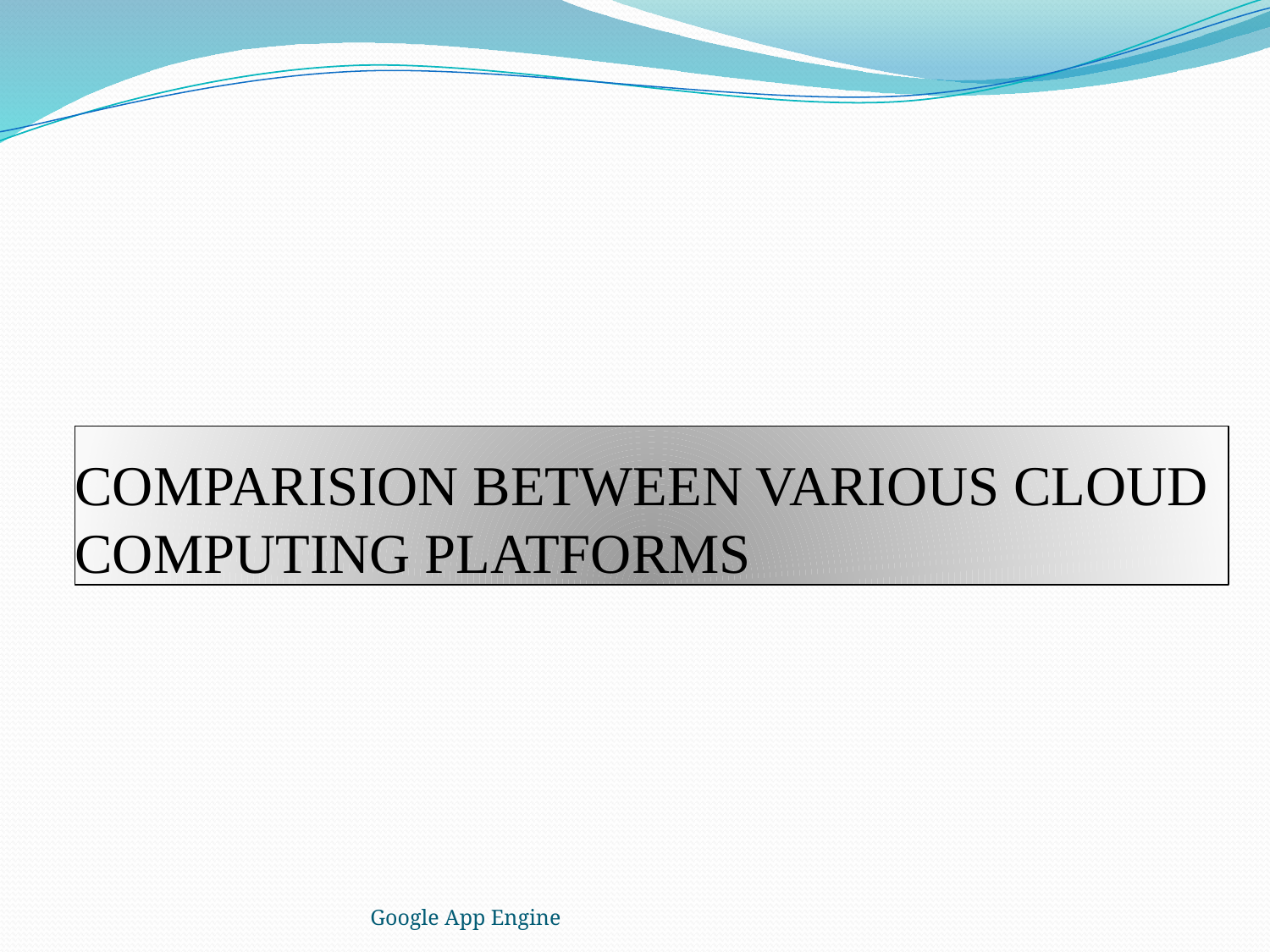

# COMPARISION BETWEEN VARIOUS CLOUD COMPUTING PLATFORMS
Google App Engine